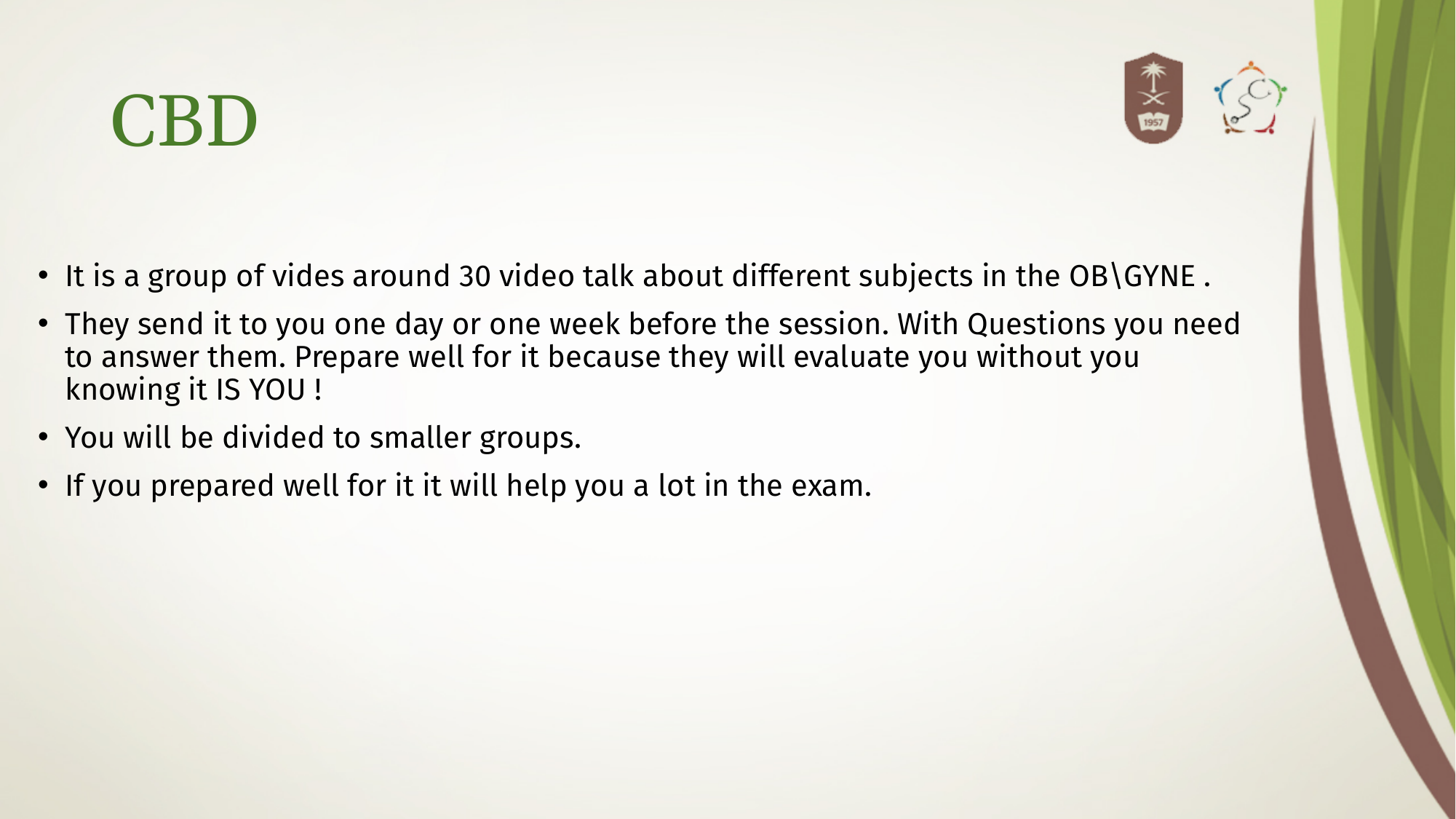

# CBD
It is a group of vides around 30 video talk about different subjects in the OB\GYNE .
They send it to you one day or one week before the session. With Questions you need to answer them. Prepare well for it because they will evaluate you without you knowing it IS YOU !
You will be divided to smaller groups.
If you prepared well for it it will help you a lot in the exam.